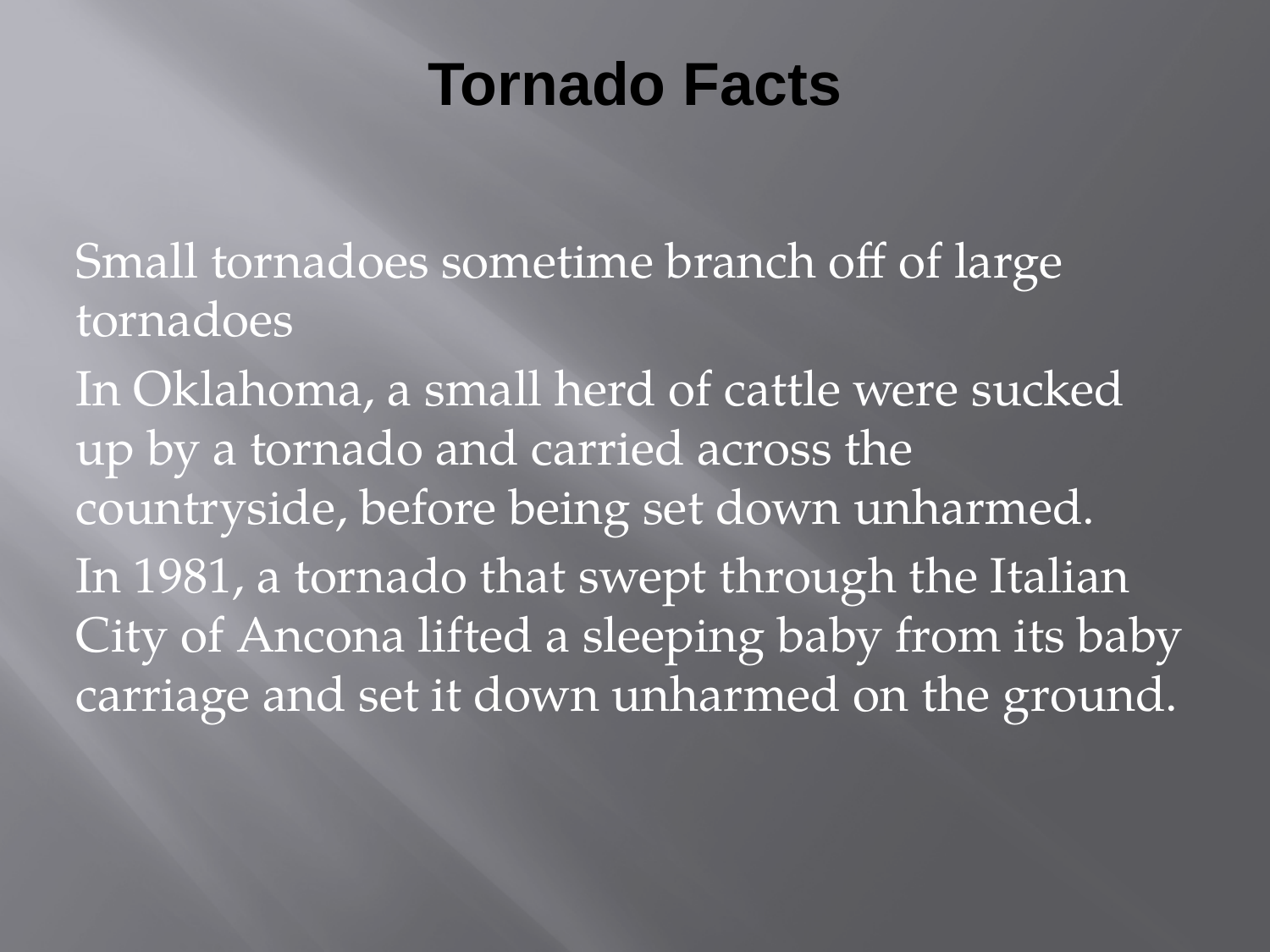

# Tornado Facts
Small tornadoes sometime branch off of large tornadoes
In Oklahoma, a small herd of cattle were sucked up by a tornado and carried across the countryside, before being set down unharmed.
In 1981, a tornado that swept through the Italian City of Ancona lifted a sleeping baby from its baby carriage and set it down unharmed on the ground.